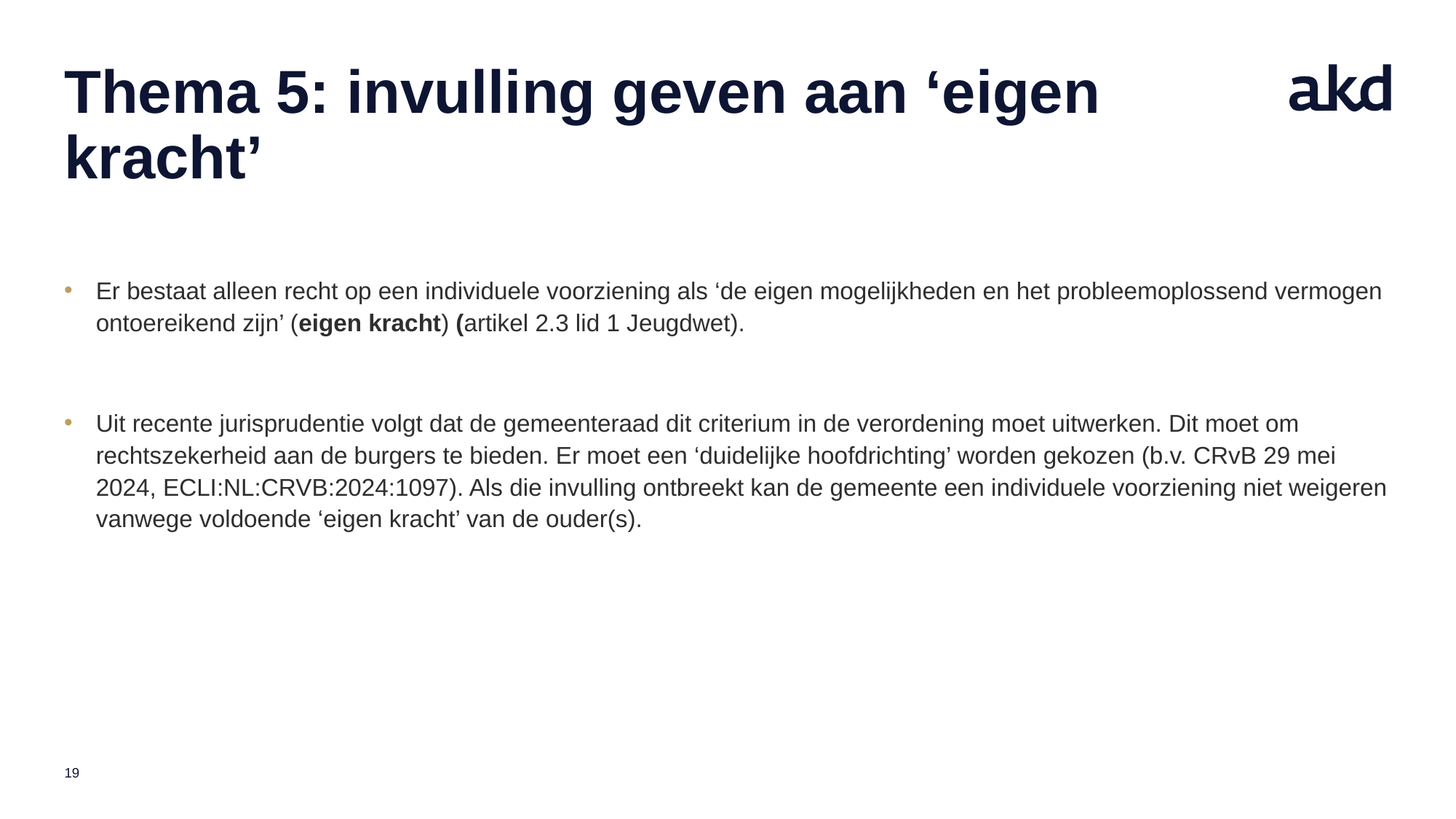

# Thema 5: invulling geven aan ‘eigen kracht’

Er bestaat alleen recht op een individuele voorziening als ‘de eigen mogelijkheden en het probleemoplossend vermogen ontoereikend zijn’ (eigen kracht) (artikel 2.3 lid 1 Jeugdwet).

Uit recente jurisprudentie volgt dat de gemeenteraad dit criterium in de verordening moet uitwerken. Dit moet om rechtszekerheid aan de burgers te bieden. Er moet een ‘duidelijke hoofdrichting’ worden gekozen (b.v. CRvB 29 mei 2024, ECLI:NL:CRVB:2024:1097). Als die invulling ontbreekt kan de gemeente een individuele voorziening niet weigeren vanwege voldoende ‘eigen kracht’ van de ouder(s).
19